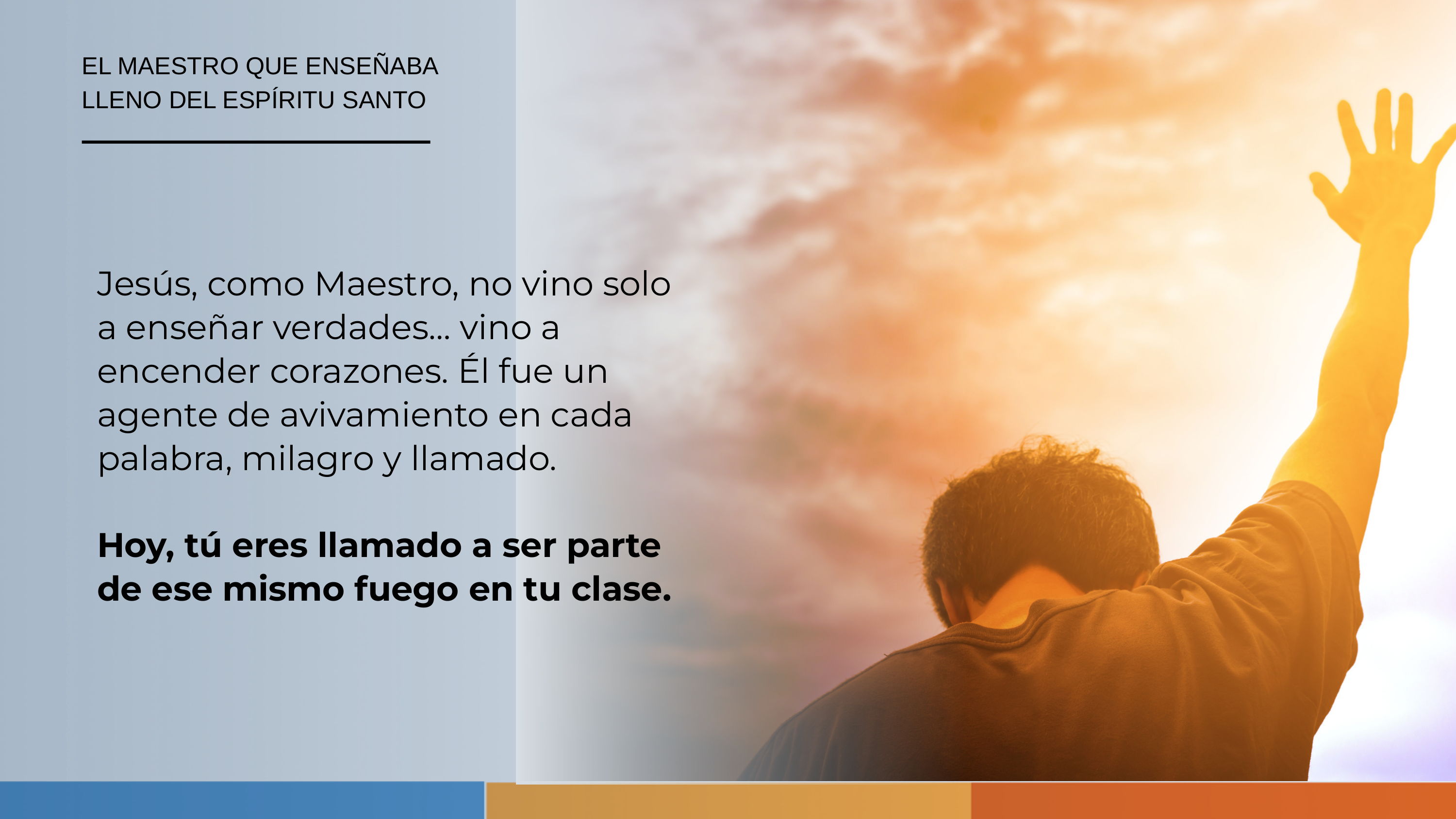

EL MAESTRO QUE ENSEÑABA
LLENO DEL ESPÍRITU SANTO

Jesús, como Maestro, no vino solo a enseñar verdades… vino a encender corazones. Él fue un agente de avivamiento en cada palabra, milagro y llamado.

Hoy, tú eres llamado a ser parte de ese mismo fuego en tu clase.